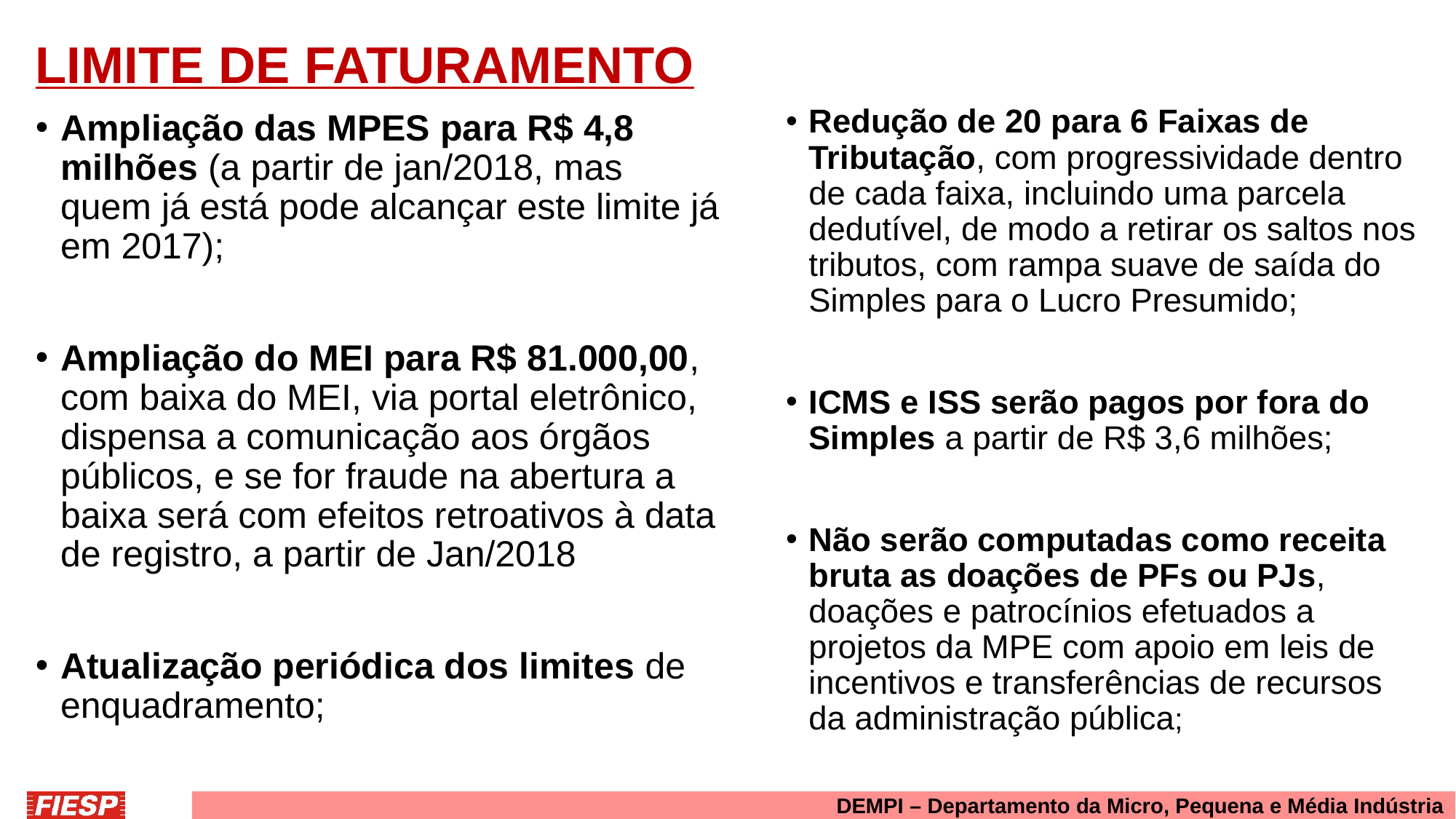

# LIMITE DE FATURAMENTO
Redução de 20 para 6 Faixas de Tributação, com progressividade dentro de cada faixa, incluindo uma parcela dedutível, de modo a retirar os saltos nos tributos, com rampa suave de saída do Simples para o Lucro Presumido;

ICMS e ISS serão pagos por fora do Simples a partir de R$ 3,6 milhões;

Não serão computadas como receita bruta as doações de PFs ou PJs, doações e patrocínios efetuados a projetos da MPE com apoio em leis de incentivos e transferências de recursos da administração pública;
Ampliação das MPES para R$ 4,8 milhões (a partir de jan/2018, mas quem já está pode alcançar este limite já em 2017);

Ampliação do MEI para R$ 81.000,00, com baixa do MEI, via portal eletrônico, dispensa a comunicação aos órgãos públicos, e se for fraude na abertura a baixa será com efeitos retroativos à data de registro, a partir de Jan/2018

Atualização periódica dos limites de enquadramento;
DEMPI – Departamento da Micro, Pequena e Média Indústria